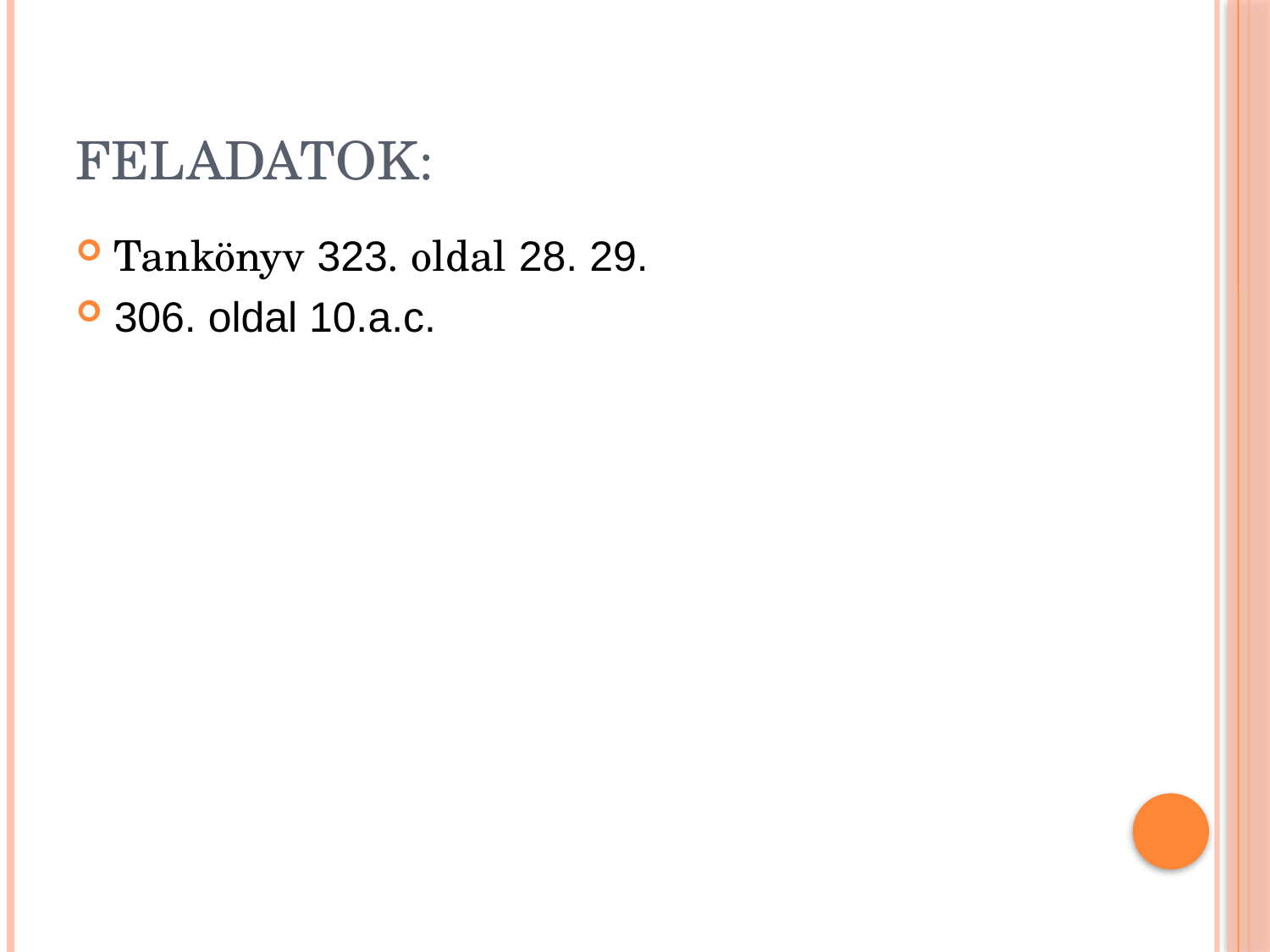

# Feladatok:
Tankönyv 323. oldal 28. 29.
306. oldal 10.a.c.